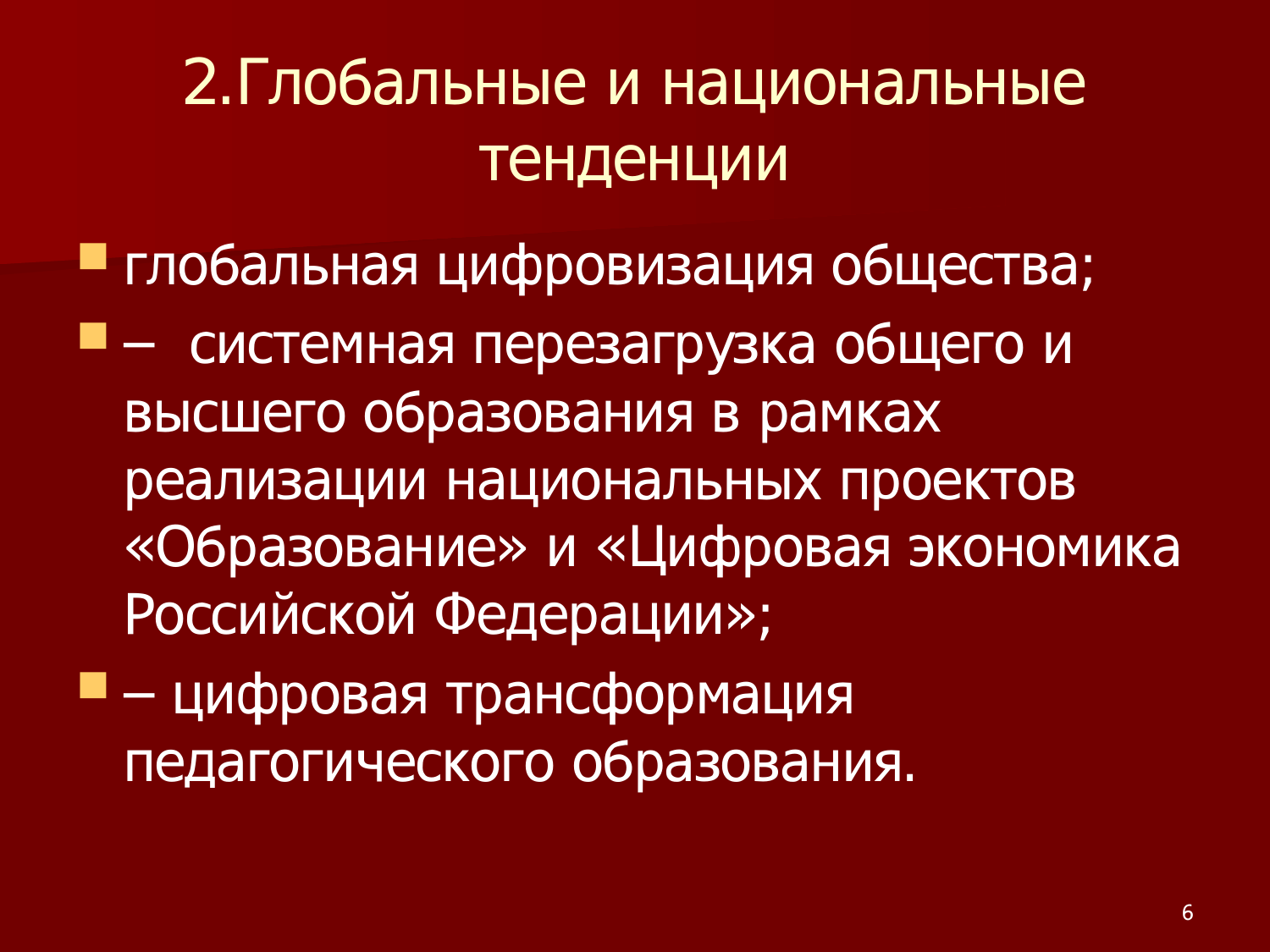

# 2.Глобальные и национальные тенденции
глобальная цифровизация общества;
–  системная перезагрузка общего и высшего образования в рамках реализации национальных проектов «Образование» и «Цифровая экономика Российской Федерации»;
– цифровая трансформация педагогического образования.

6